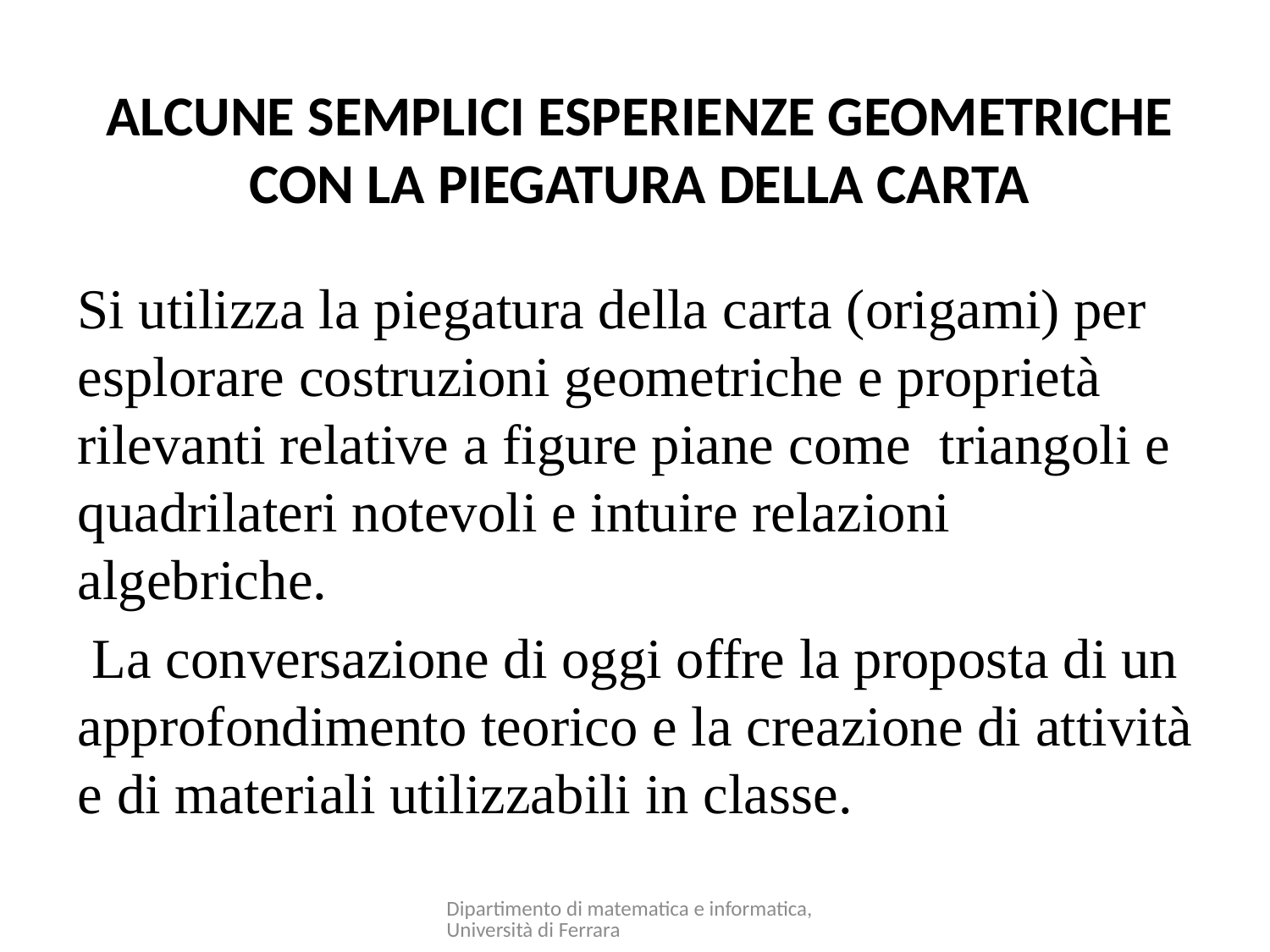

# Alcune semplici esperienze geometriche con la piegatura della carta
Si utilizza la piegatura della carta (origami) per esplorare costruzioni geometriche e proprietà rilevanti relative a figure piane come  triangoli e quadrilateri notevoli e intuire relazioni algebriche.
 La conversazione di oggi offre la proposta di un approfondimento teorico e la creazione di attività e di materiali utilizzabili in classe.
Dipartimento di matematica e informatica, Università di Ferrara